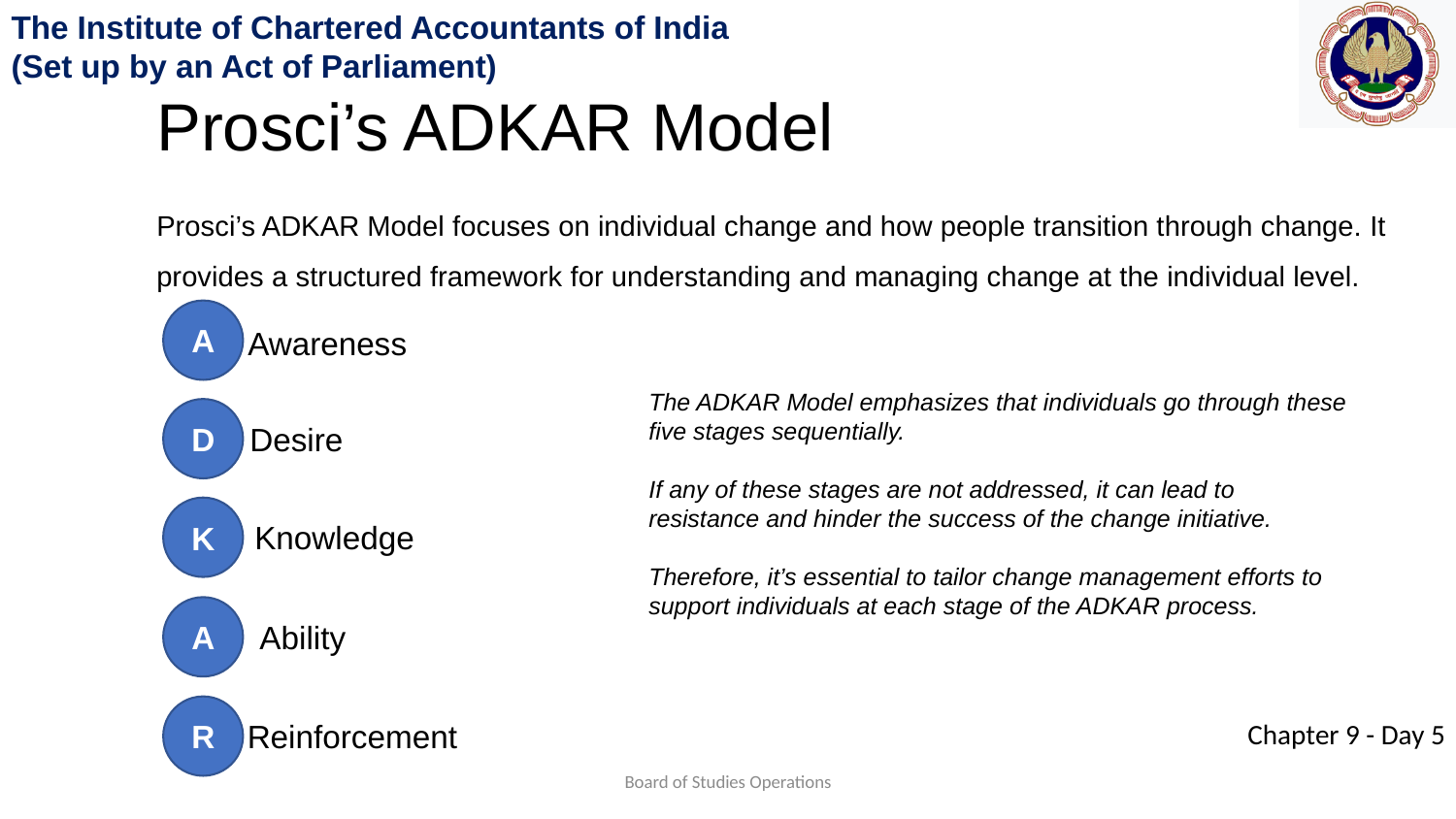

Prosci’s ADKAR Model
Prosci’s ADKAR Model focuses on individual change and how people transition through change. It provides a structured framework for understanding and managing change at the individual level.
A
Awareness
The ADKAR Model emphasizes that individuals go through these five stages sequentially.

If any of these stages are not addressed, it can lead to resistance and hinder the success of the change initiative.

Therefore, it’s essential to tailor change management efforts to support individuals at each stage of the ADKAR process.
D
Desire
K
Knowledge
A
Ability
R
Reinforcement
Board of Studies Operations